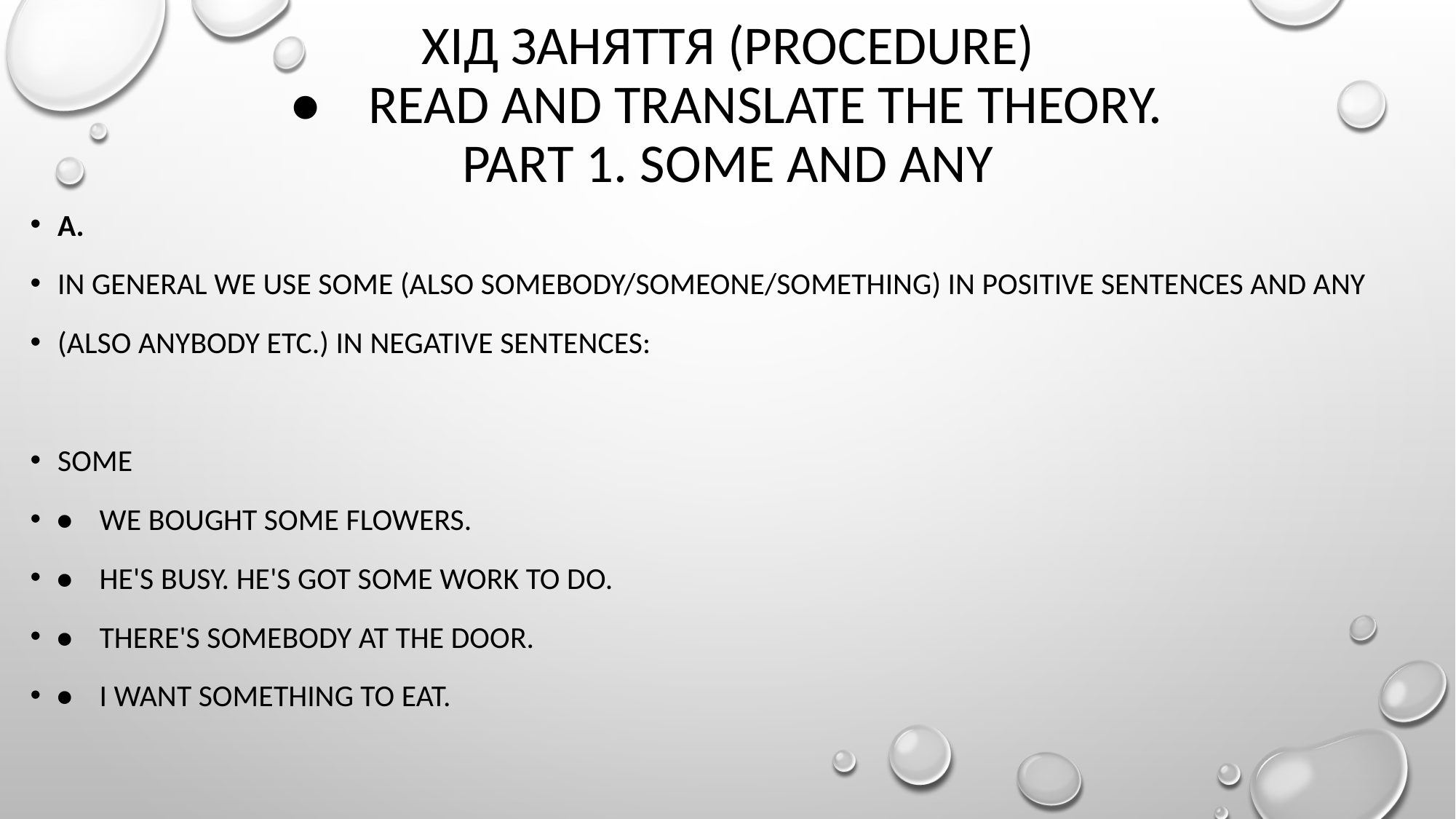

# Хід заняття (Procedure)
⦁    Read and translate the theory.
Part 1. Some and any

A.
In general we use some (also somebody/someone/something) in positive sentences and any
(also anybody etc.) in negative sentences:

some
⦁    We bought some flowers.
⦁    He's busy. He's got some work to do.
⦁    There's somebody at the door.
⦁    I want something to eat.